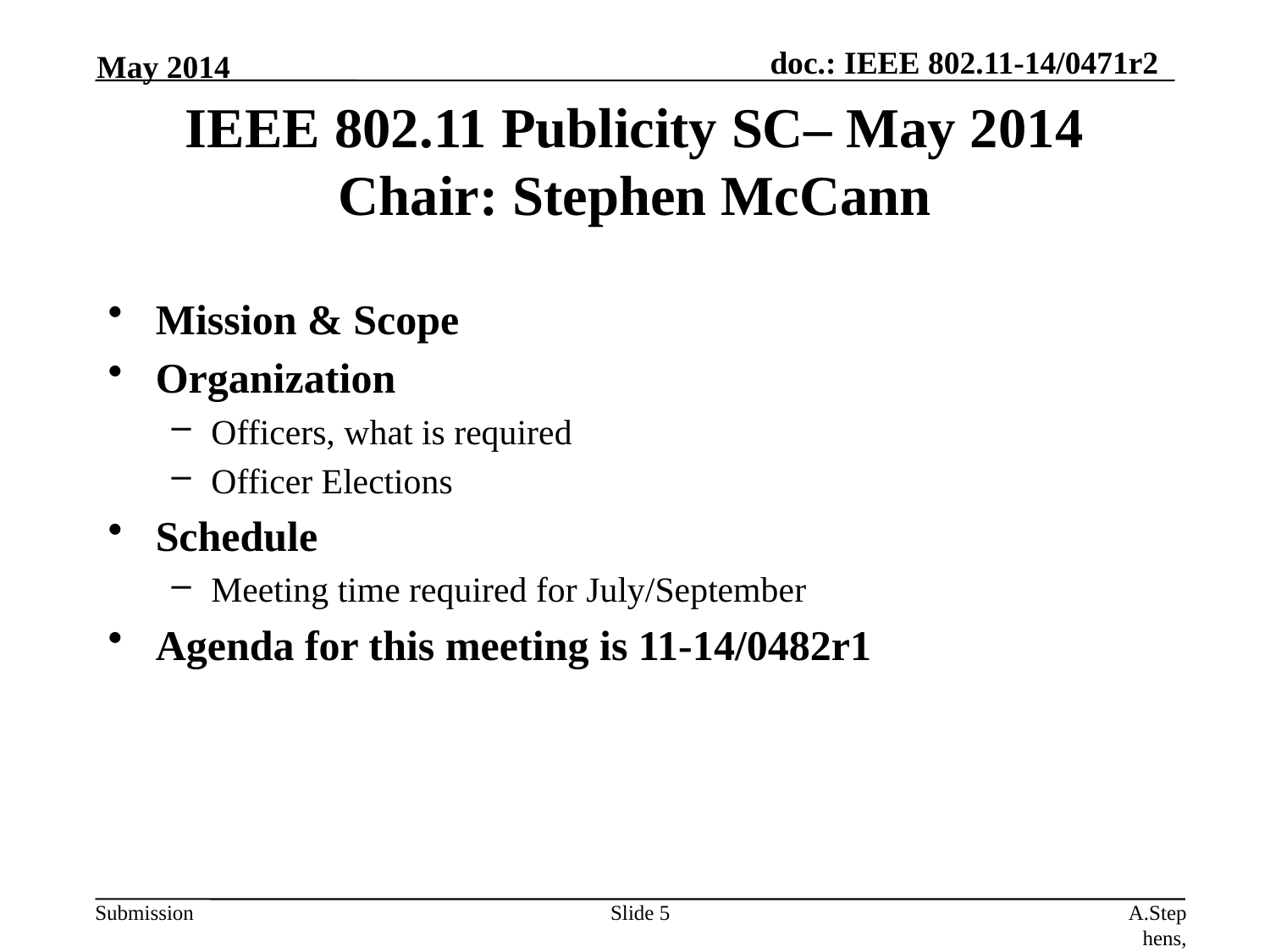

May 2014
IEEE 802.11 Publicity SC– May 2014
Chair: Stephen McCann
Mission & Scope
Organization
Officers, what is required
Officer Elections
Schedule
Meeting time required for July/September
Agenda for this meeting is 11-14/0482r1
Slide 5
A.Stephens, Intel, D. Stanley, Aruba